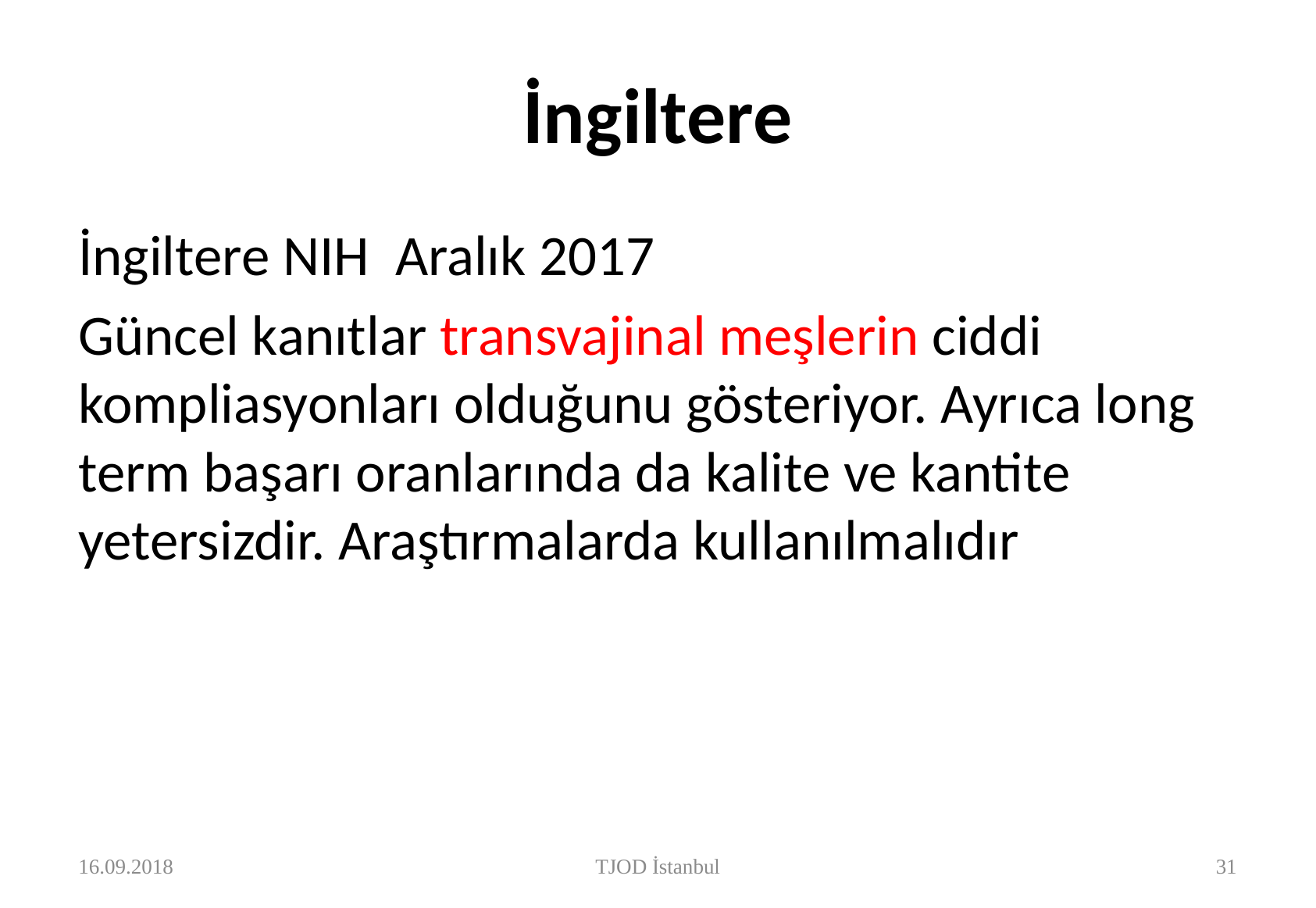

# İngiltere
İngiltere NIH  Aralık 2017
Güncel kanıtlar transvajinal meşlerin ciddi kompliasyonları olduğunu gösteriyor. Ayrıca long term başarı oranlarında da kalite ve kantite yetersizdir. Araştırmalarda kullanılmalıdır
16.09.2018
TJOD İstanbul
31